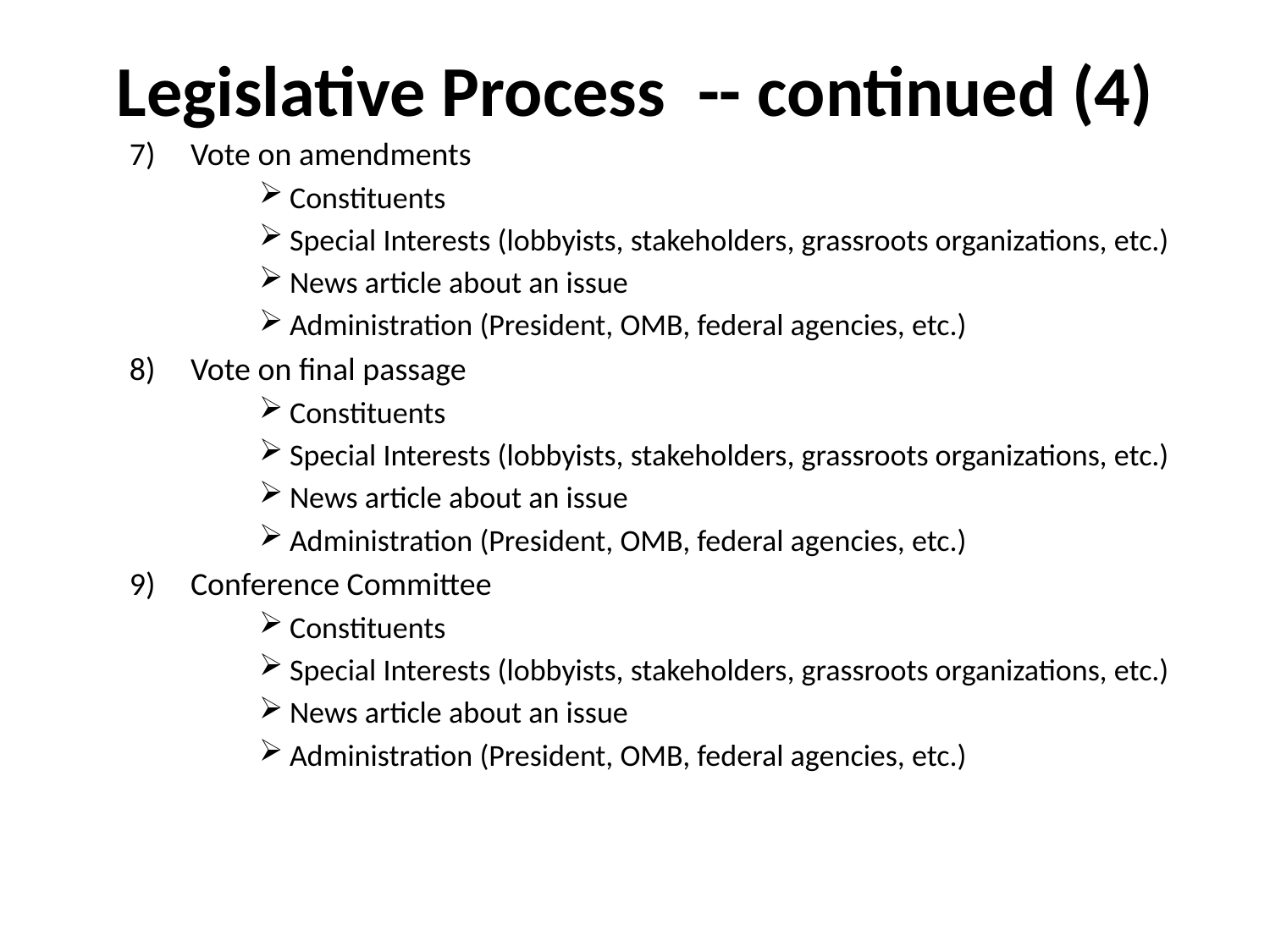

# Legislative Process  -- continued (4)
Vote on amendments
Constituents
Special Interests (lobbyists, stakeholders, grassroots organizations, etc.)
News article about an issue
Administration (President, OMB, federal agencies, etc.)
Vote on final passage
Constituents
Special Interests (lobbyists, stakeholders, grassroots organizations, etc.)
News article about an issue
Administration (President, OMB, federal agencies, etc.)
Conference Committee
Constituents
Special Interests (lobbyists, stakeholders, grassroots organizations, etc.)
News article about an issue
Administration (President, OMB, federal agencies, etc.)